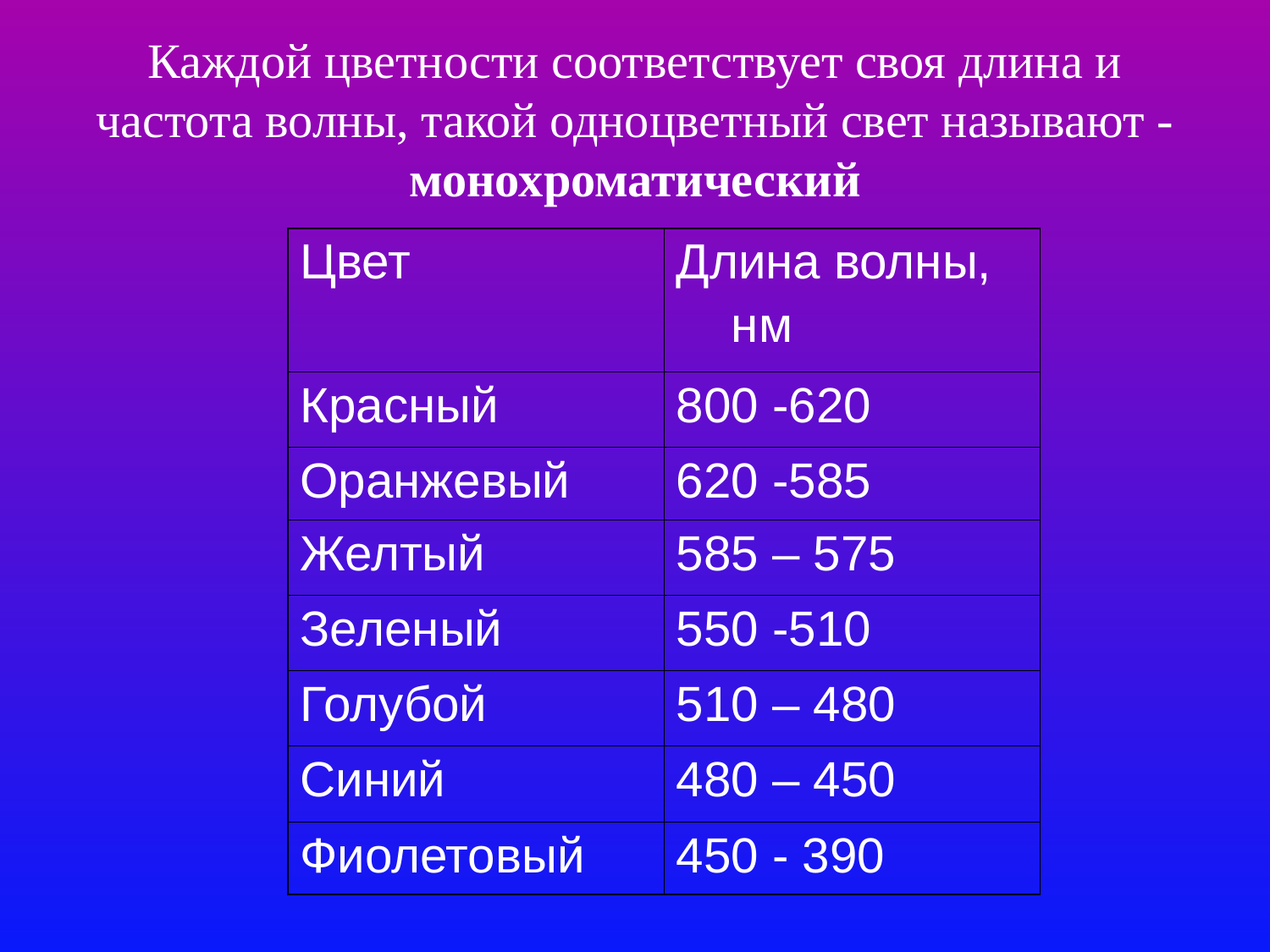

# Каждой цветности соответствует своя длина и частота волны, такой одноцветный свет называют - монохроматический
| Цвет | Длина волны, нм |
| --- | --- |
| Красный | 800 -620 |
| Оранжевый | 620 -585 |
| Желтый | 585 – 575 |
| Зеленый | 550 -510 |
| Голубой | 510 – 480 |
| Синий | 480 – 450 |
| Фиолетовый | 450 - 390 |